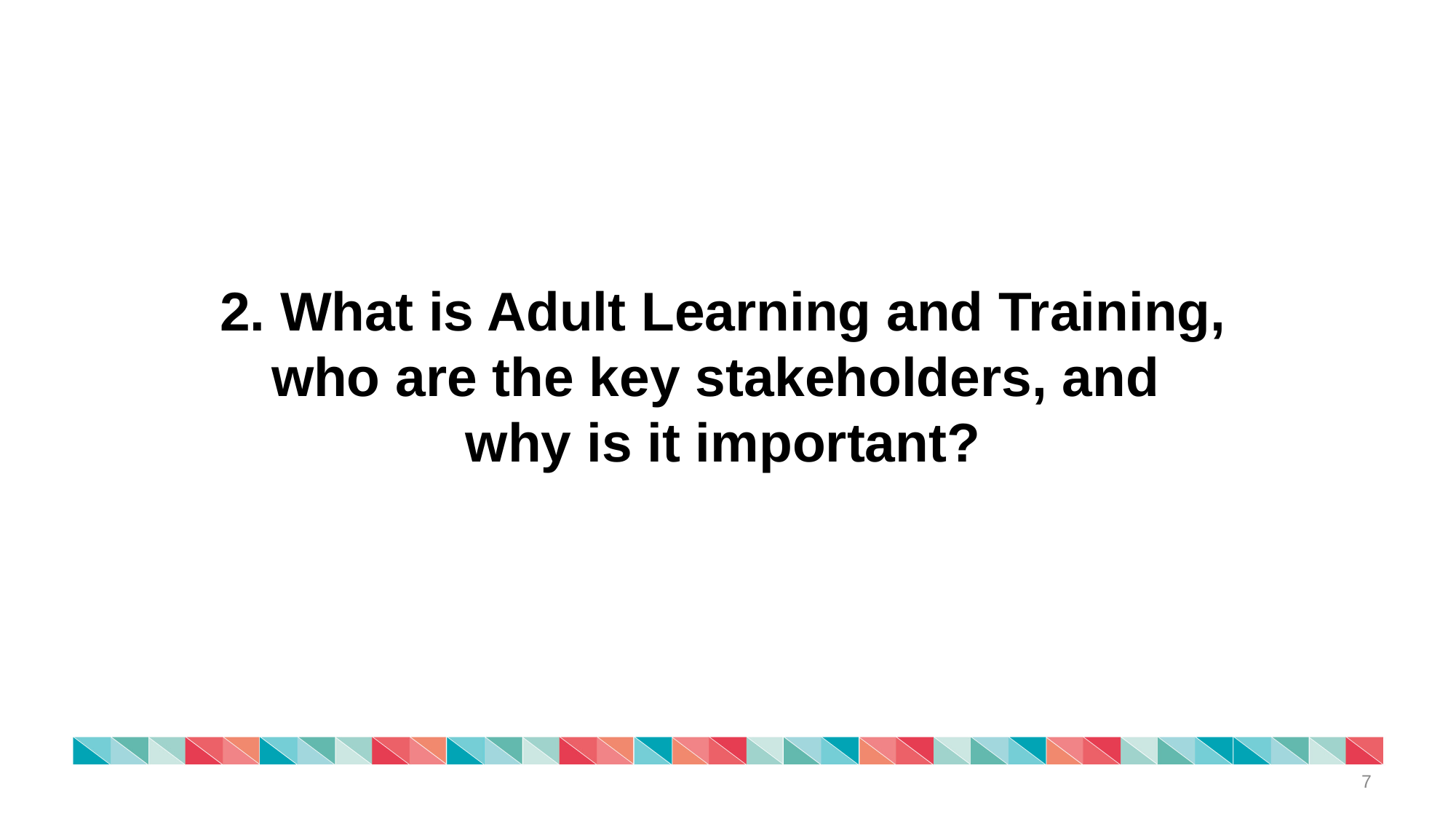

2. What is Adult Learning and Training, who are the key stakeholders, and
why is it important?

7